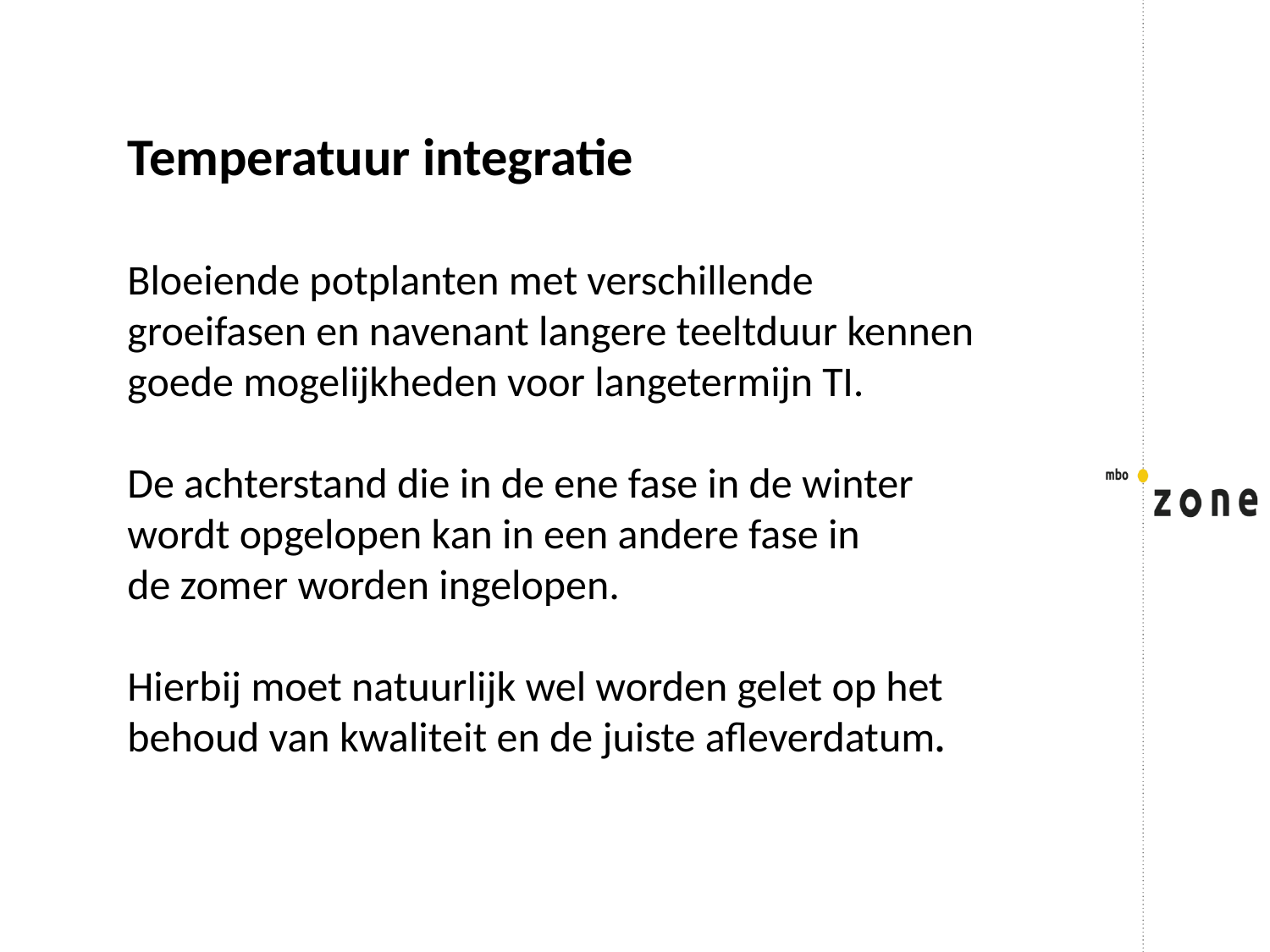

Temperatuur integratie
Bloeiende potplanten met verschillende groeifasen en navenant langere teeltduur kennen goede mogelijkheden voor langetermijn TI.

De achterstand die in de ene fase in de winter wordt opgelopen kan in een andere fase in
de zomer worden ingelopen.

Hierbij moet natuurlijk wel worden gelet op het behoud van kwaliteit en de juiste afleverdatum.